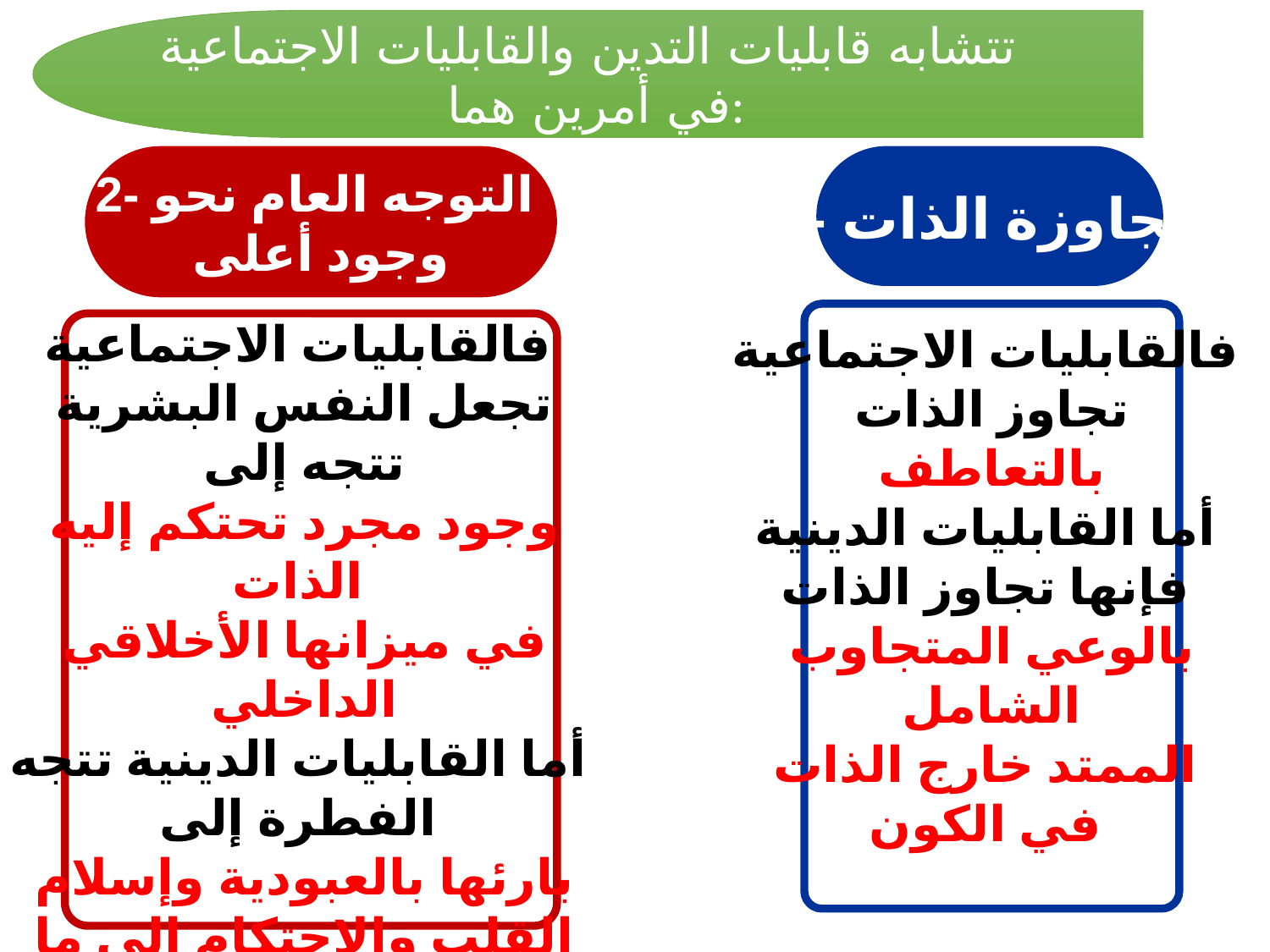

تتشابه قابليات التدين والقابليات الاجتماعية
 في أمرين هما:
2- التوجه العام نحو
وجود أعلى
1- مجاوزة الذات
فالقابليات الاجتماعية
تجاوز الذات
 بالتعاطف
أما القابليات الدينية
فإنها تجاوز الذات
بالوعي المتجاوب
 الشامل
الممتد خارج الذات
في الكون

فالقابليات الاجتماعية
تجعل النفس البشرية
 تتجه إلى
وجود مجرد تحتكم إليه الذات
في ميزانها الأخلاقي الداخلي
أما القابليات الدينية تتجه
الفطرة إلى
بارئها بالعبودية وإسلام القلب والاحتكام إلى ما يأمر به
وينهى عنه